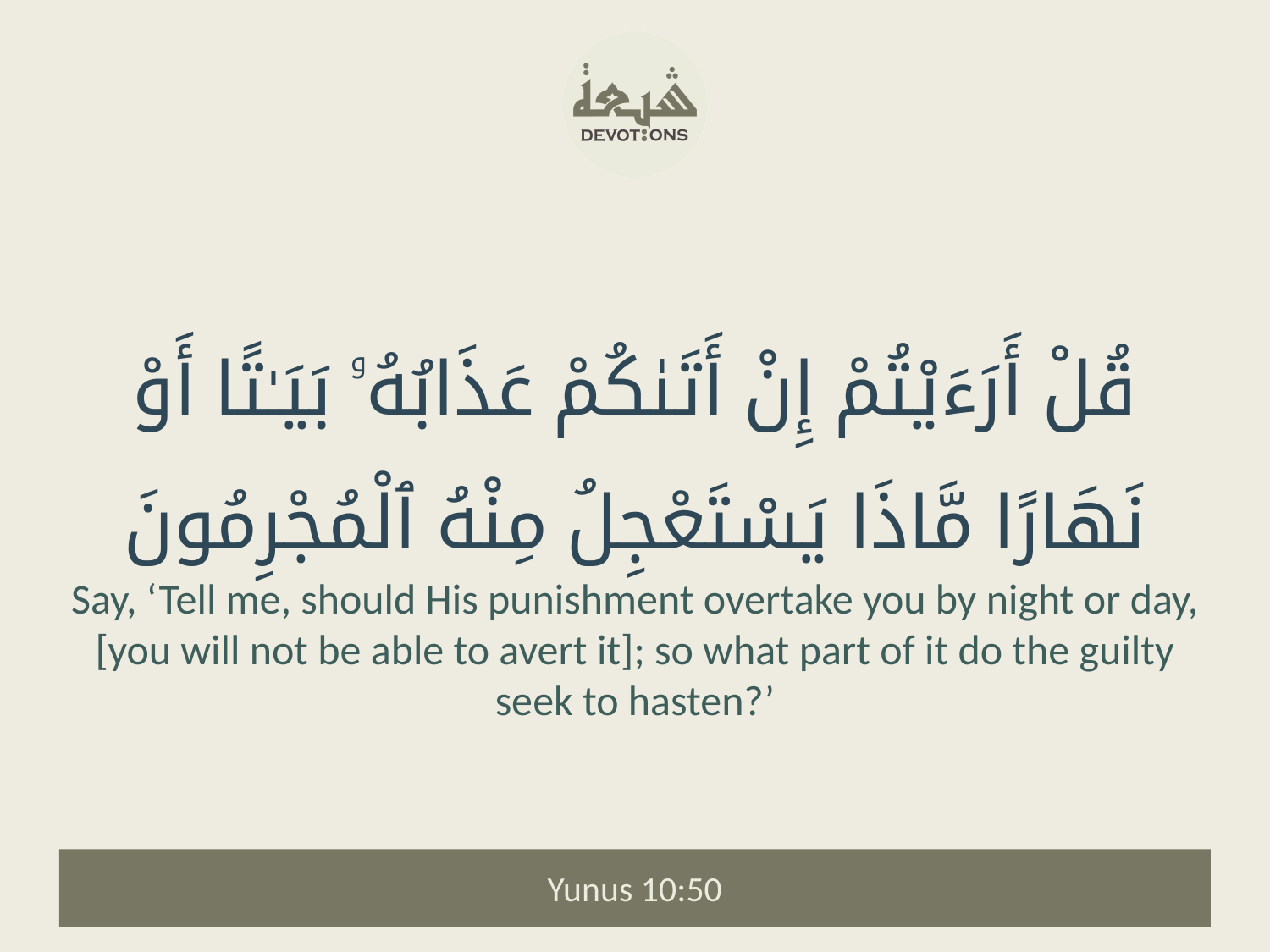

قُلْ أَرَءَيْتُمْ إِنْ أَتَىٰكُمْ عَذَابُهُۥ بَيَـٰتًا أَوْ نَهَارًا مَّاذَا يَسْتَعْجِلُ مِنْهُ ٱلْمُجْرِمُونَ
Say, ‘Tell me, should His punishment overtake you by night or day, [you will not be able to avert it]; so what part of it do the guilty seek to hasten?’
Yunus 10:50